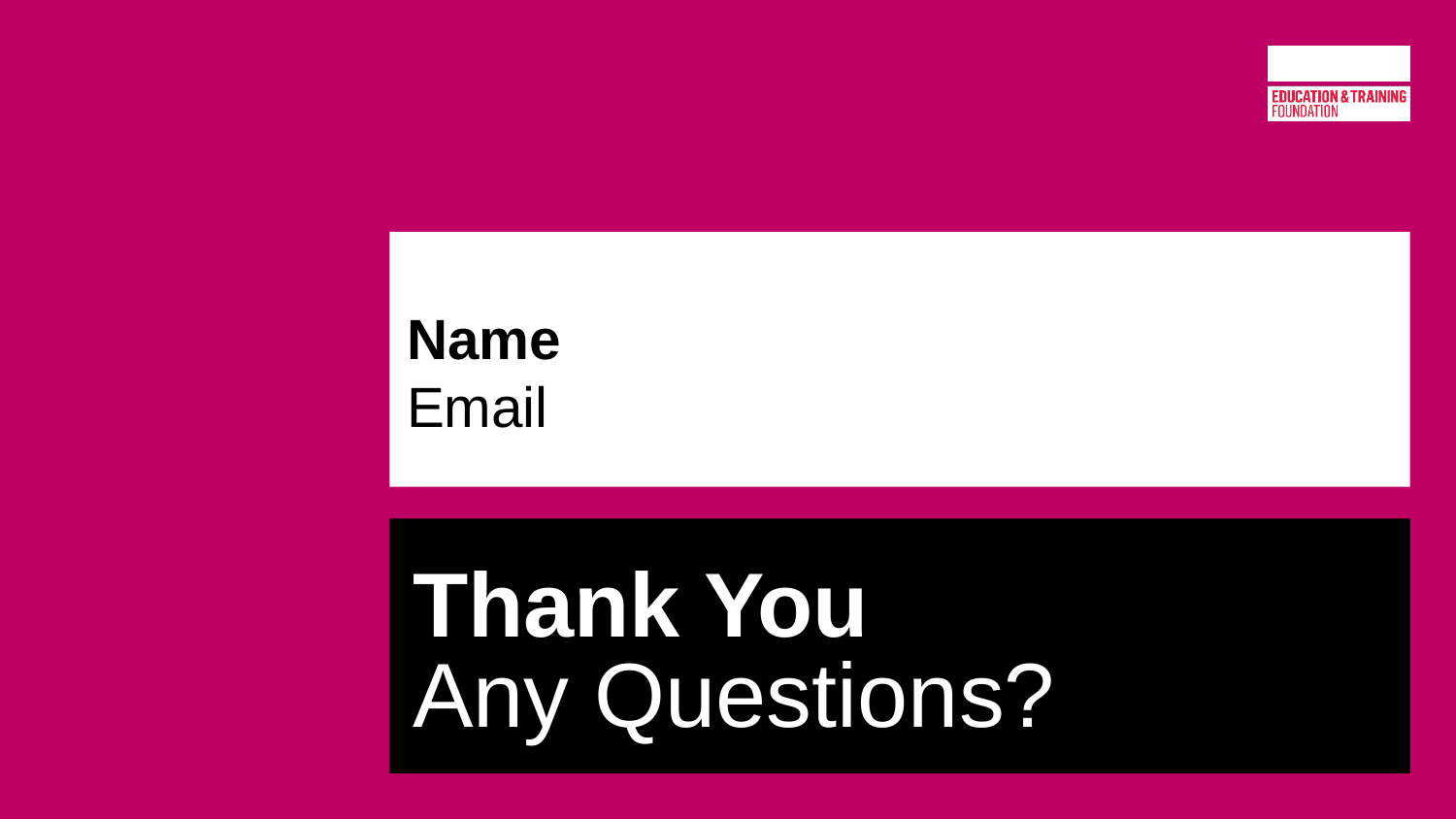

# Name Email
Thank You
Any Questions?